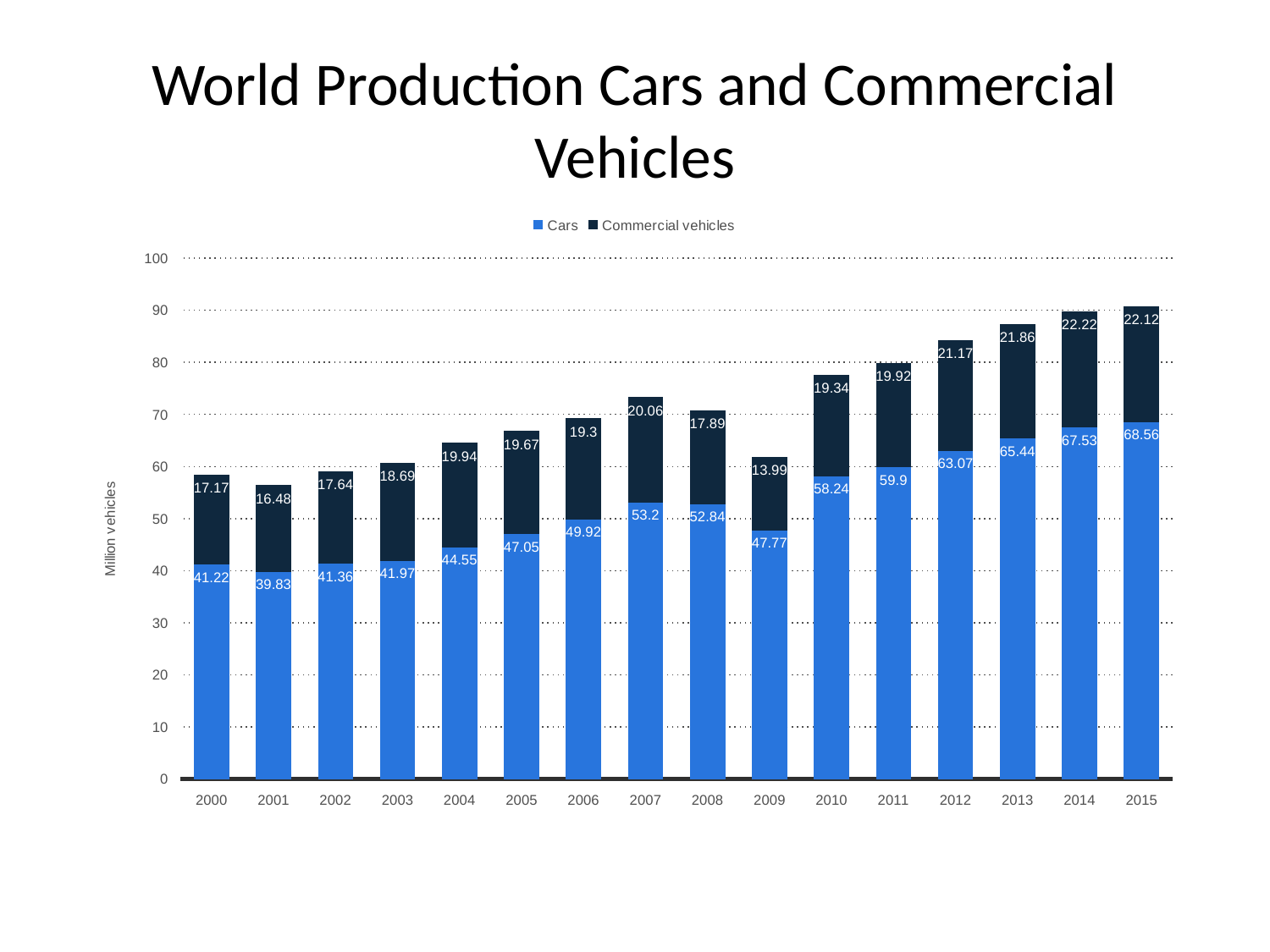

# World Production Cars and Commercial Vehicles

### Chart:

| Category | Cars | Commercial vehicles |
|---|---|---|
| 2000 | 41.22 | 17.17 |
| 2001 | 39.83 | 16.48 |
| 2002 | 41.36 | 17.64 |
| 2003 | 41.97 | 18.69 |
| 2004 | 44.55 | 19.94 |
| 2005 | 47.05 | 19.67 |
| 2006 | 49.92 | 19.3 |
| 2007 | 53.2 | 20.06 |
| 2008 | 52.84 | 17.89 |
| 2009 | 47.77 | 13.99 |
| 2010 | 58.24 | 19.34 |
| 2011 | 59.9 | 19.92 |
| 2012 | 63.07 | 21.17 |
| 2013 | 65.44 | 21.86 |
| 2014 | 67.53 | 22.22 |
| 2015 | 68.56 | 22.12 |